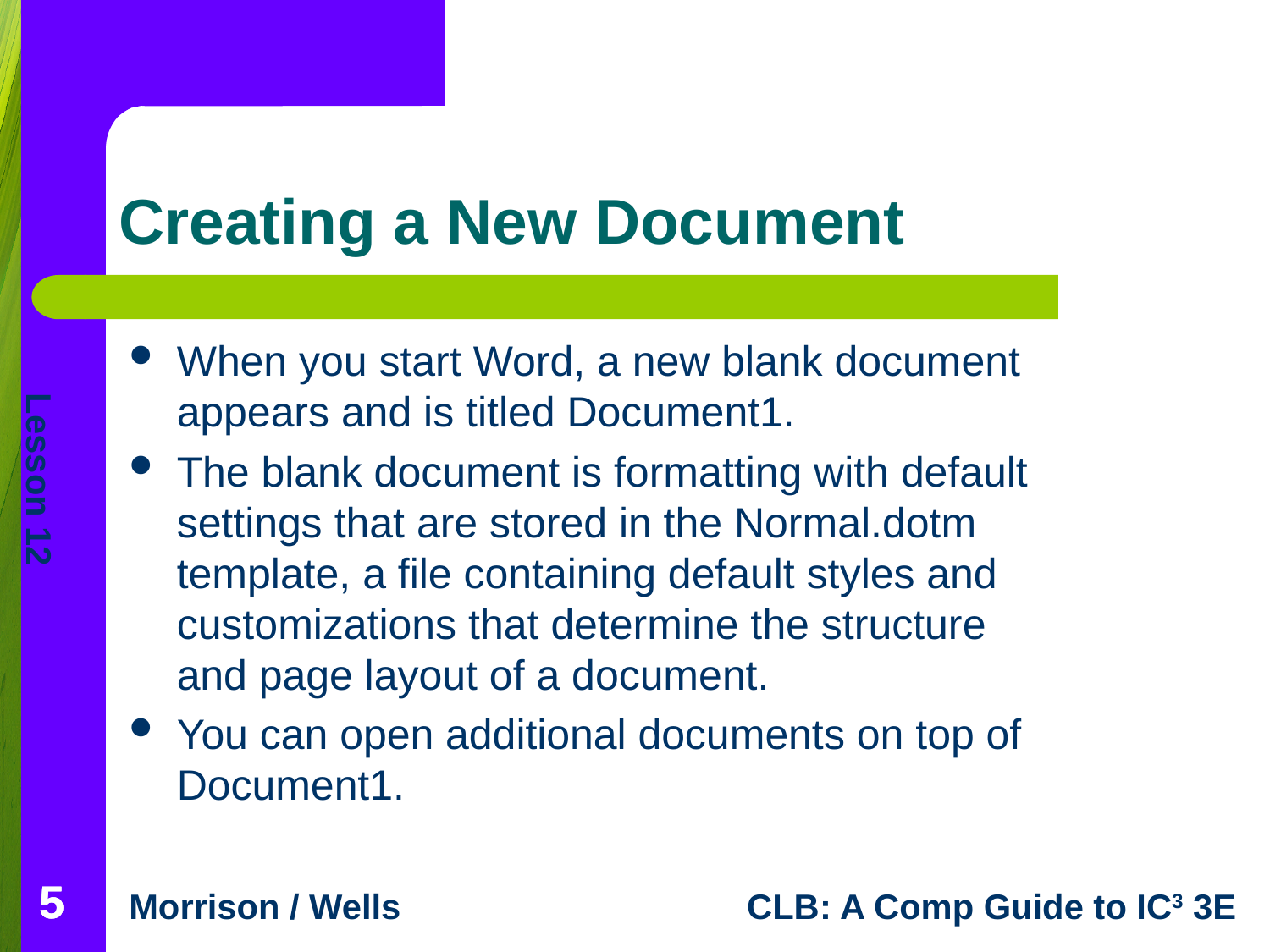

# Creating a New Document
When you start Word, a new blank document appears and is titled Document1.
The blank document is formatting with default settings that are stored in the Normal.dotm template, a file containing default styles and customizations that determine the structure and page layout of a document.
You can open additional documents on top of Document1.
5
5
5